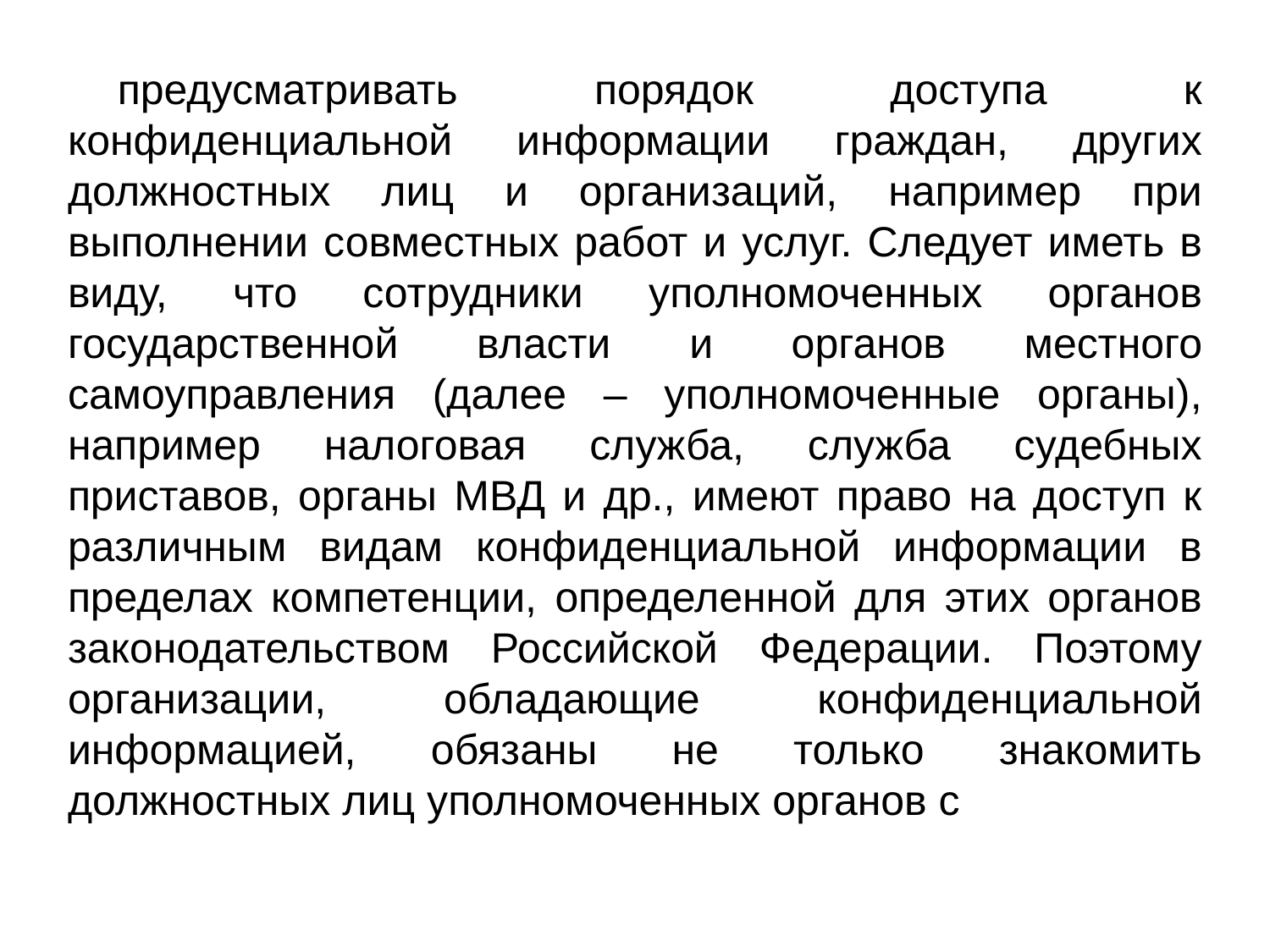

предусматривать порядок доступа к конфиденциальной информации граждан, других должностных лиц и организаций, например при выполнении совместных работ и услуг. Следует иметь в виду, что сотрудники уполномоченных органов государственной власти и органов местного самоуправления (далее – уполномоченные органы), например налоговая служба, служба судебных приставов, органы МВД и др., имеют право на доступ к различным видам конфиденциальной информации в пределах компетенции, определенной для этих органов законодательством Российской Федерации. Поэтому организации, обладающие конфиденциальной информацией, обязаны не только знакомить должностных лиц уполномоченных органов с